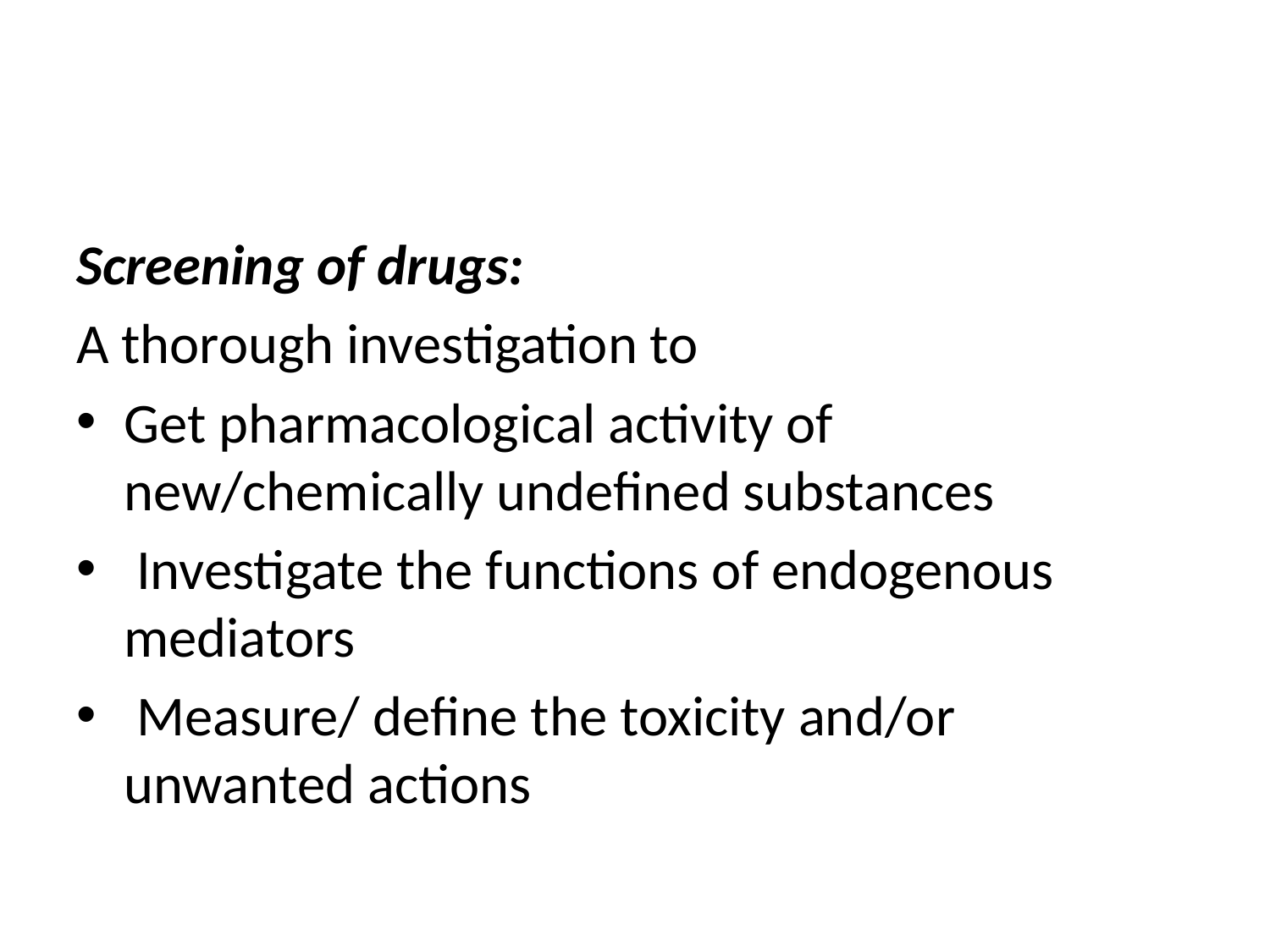

Screening of drugs:
A thorough investigation to
Get pharmacological activity of new/chemically undefined substances
 Investigate the functions of endogenous mediators
 Measure/ define the toxicity and/or unwanted actions